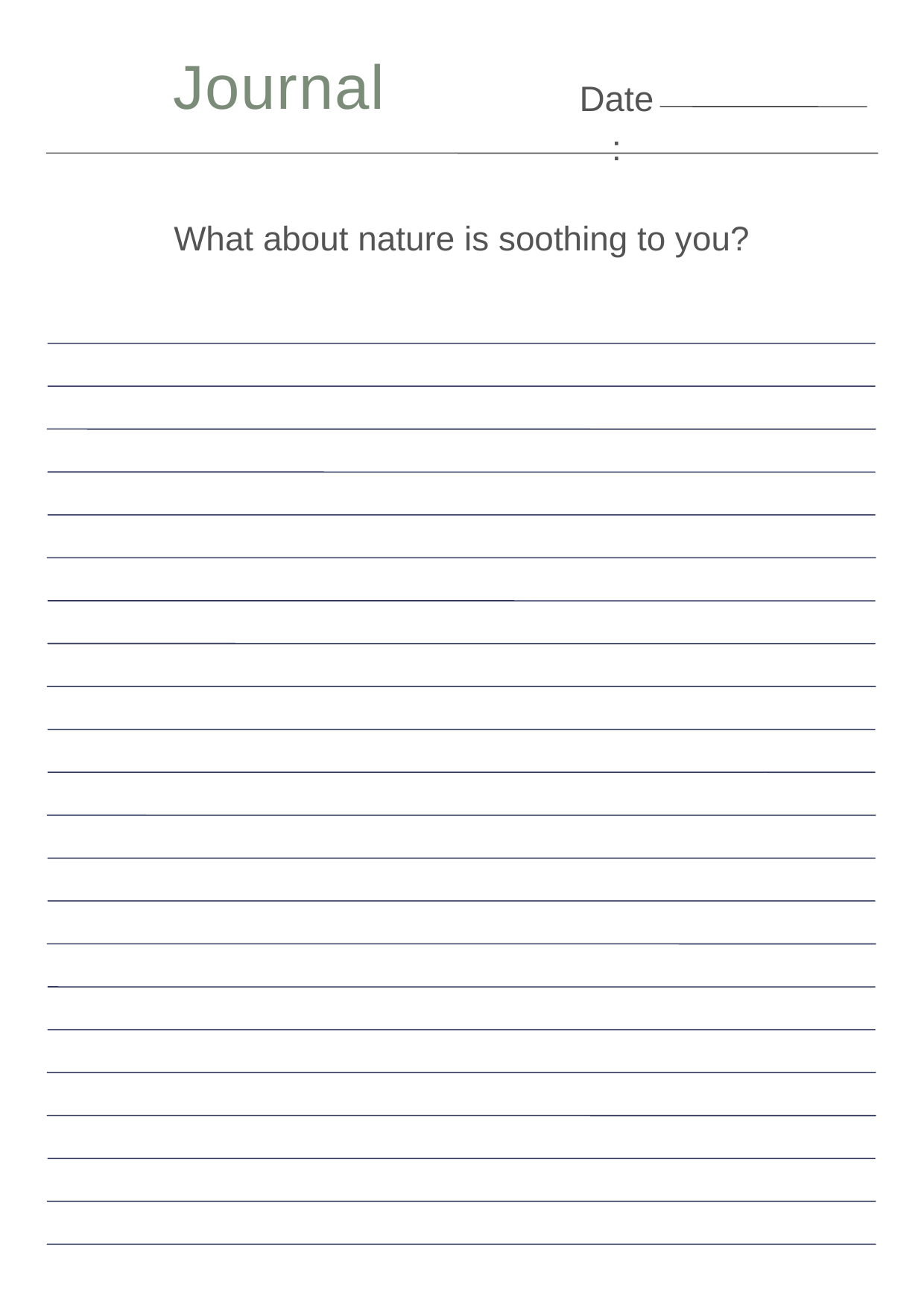

Journal
Date:

What about nature is soothing to you?